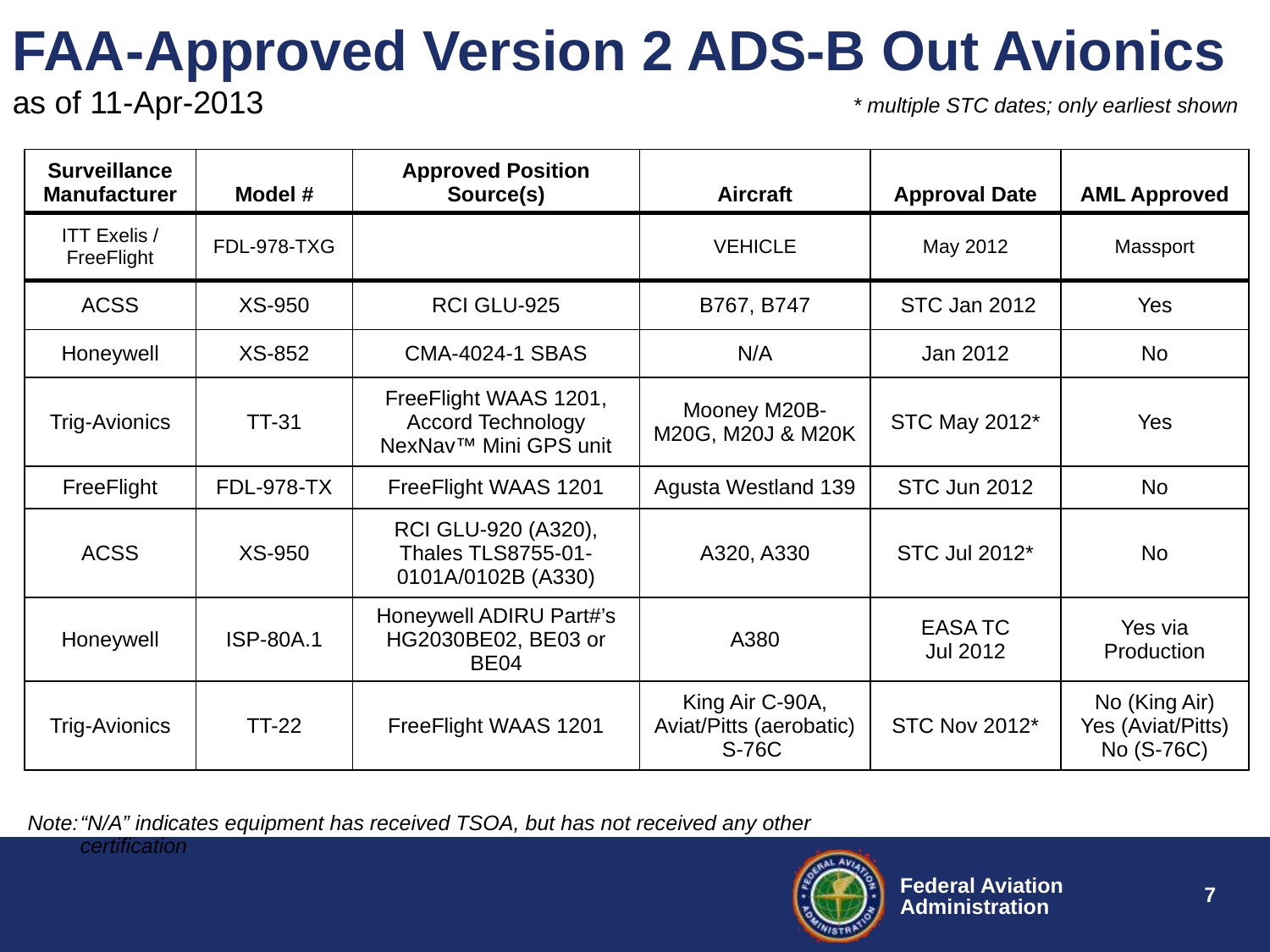

FAA-Approved Version 2 ADS-B Out Avionics
as of 11-Apr-2013
* multiple STC dates; only earliest shown
| Surveillance Manufacturer | Model # | Approved Position Source(s) | Aircraft | Approval Date | AML Approved |
| --- | --- | --- | --- | --- | --- |
| ITT Exelis / FreeFlight | FDL-978-TXG |  | VEHICLE | May 2012 | Massport |
| ACSS | XS-950 | RCI GLU-925 | B767, B747 | STC Jan 2012 | Yes |
| Honeywell | XS-852 | CMA-4024-1 SBAS | N/A | Jan 2012 | No |
| Trig-Avionics | TT-31 | FreeFlight WAAS 1201, Accord Technology NexNav™ Mini GPS unit | Mooney M20B-M20G, M20J & M20K | STC May 2012\* | Yes |
| FreeFlight | FDL-978-TX | FreeFlight WAAS 1201 | Agusta Westland 139 | STC Jun 2012 | No |
| ACSS | XS-950 | RCI GLU-920 (A320), Thales TLS8755-01-0101A/0102B (A330) | A320, A330 | STC Jul 2012\* | No |
| Honeywell | ISP-80A.1 | Honeywell ADIRU Part#’s HG2030BE02, BE03 or BE04 | A380 | EASA TC Jul 2012 | Yes via Production |
| Trig-Avionics | TT-22 | FreeFlight WAAS 1201 | King Air C-90A, Aviat/Pitts (aerobatic) S-76C | STC Nov 2012\* | No (King Air) Yes (Aviat/Pitts) No (S-76C) |
  Note:	“N/A” indicates equipment has received TSOA, but has not received any other certification